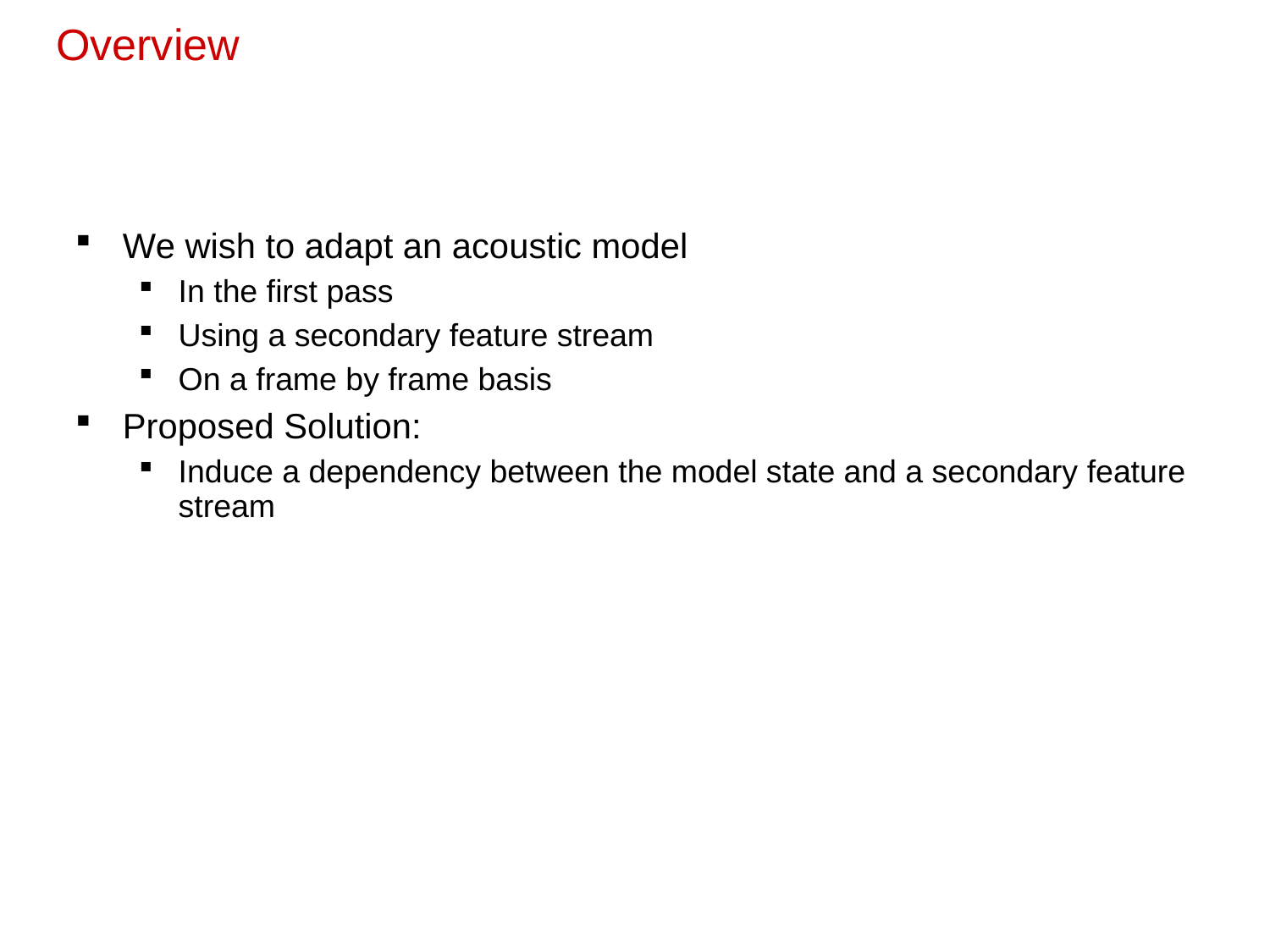

# Overview
We wish to adapt an acoustic model
In the first pass
Using a secondary feature stream
On a frame by frame basis
Proposed Solution:
Induce a dependency between the model state and a secondary feature stream